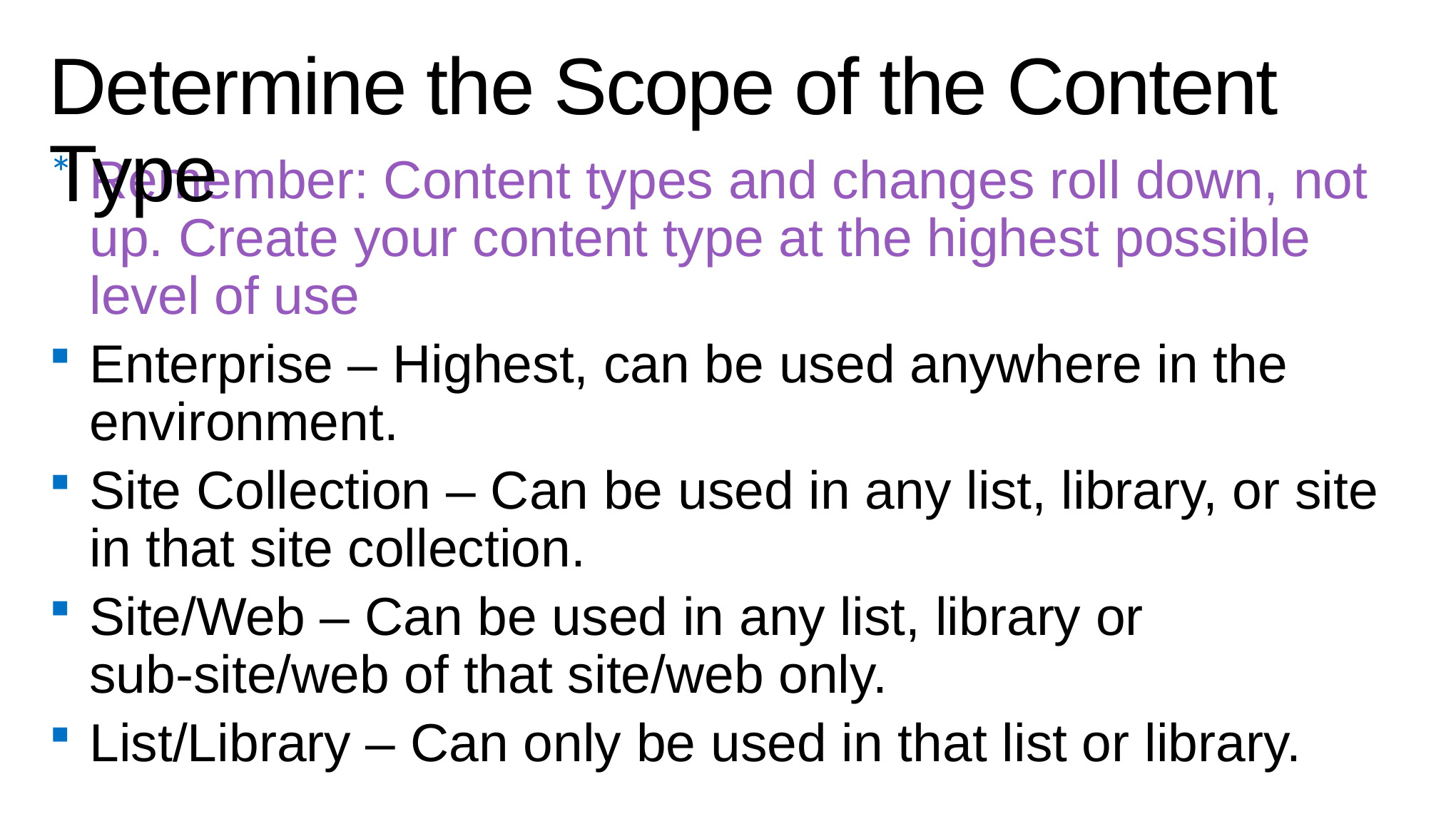

# Determine the Scope of the Content Type
Remember: Content types and changes roll down, not up. Create your content type at the highest possible level of use
Enterprise – Highest, can be used anywhere in the environment.
Site Collection – Can be used in any list, library, or site in that site collection.
Site/Web – Can be used in any list, library or sub-site/web of that site/web only.
List/Library – Can only be used in that list or library.